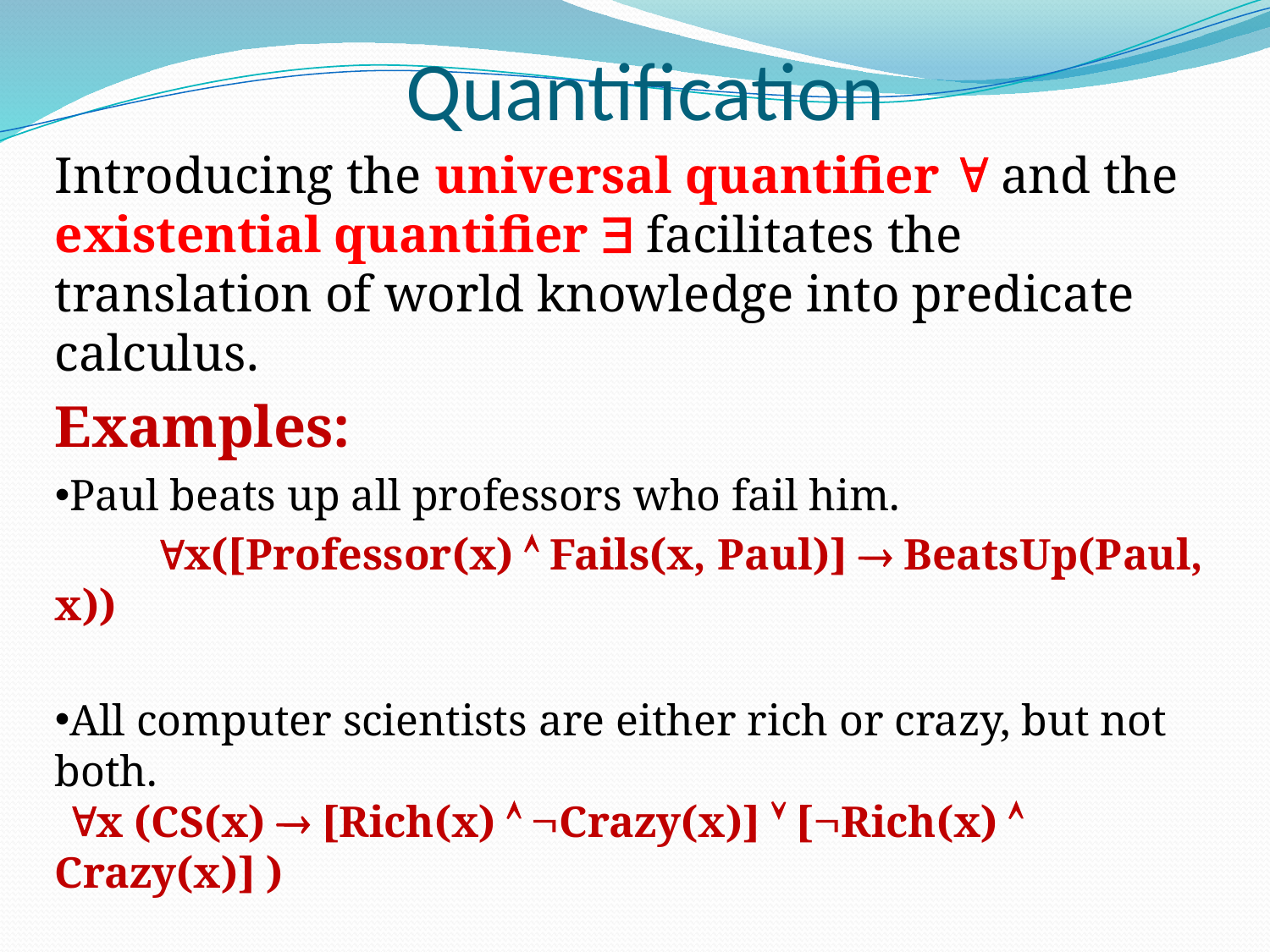

# Quantification
Introducing the universal quantifier ∀ and the existential quantifier ∃ facilitates the translation of world knowledge into predicate calculus.
Examples:
Paul beats up all professors who fail him.
         ∀x([Professor(x) ∧ Fails(x, Paul)] → BeatsUp(Paul, x))

All computer scientists are either rich or crazy, but not both.
 ∀x (CS(x) → [Rich(x) ∧ ¬Crazy(x)] ∨ [¬Rich(x) ∧ Crazy(x)] )

Or, using XOR:
    ∀x (CS(x) → [Rich(x) ⊕ Crazy(x)])